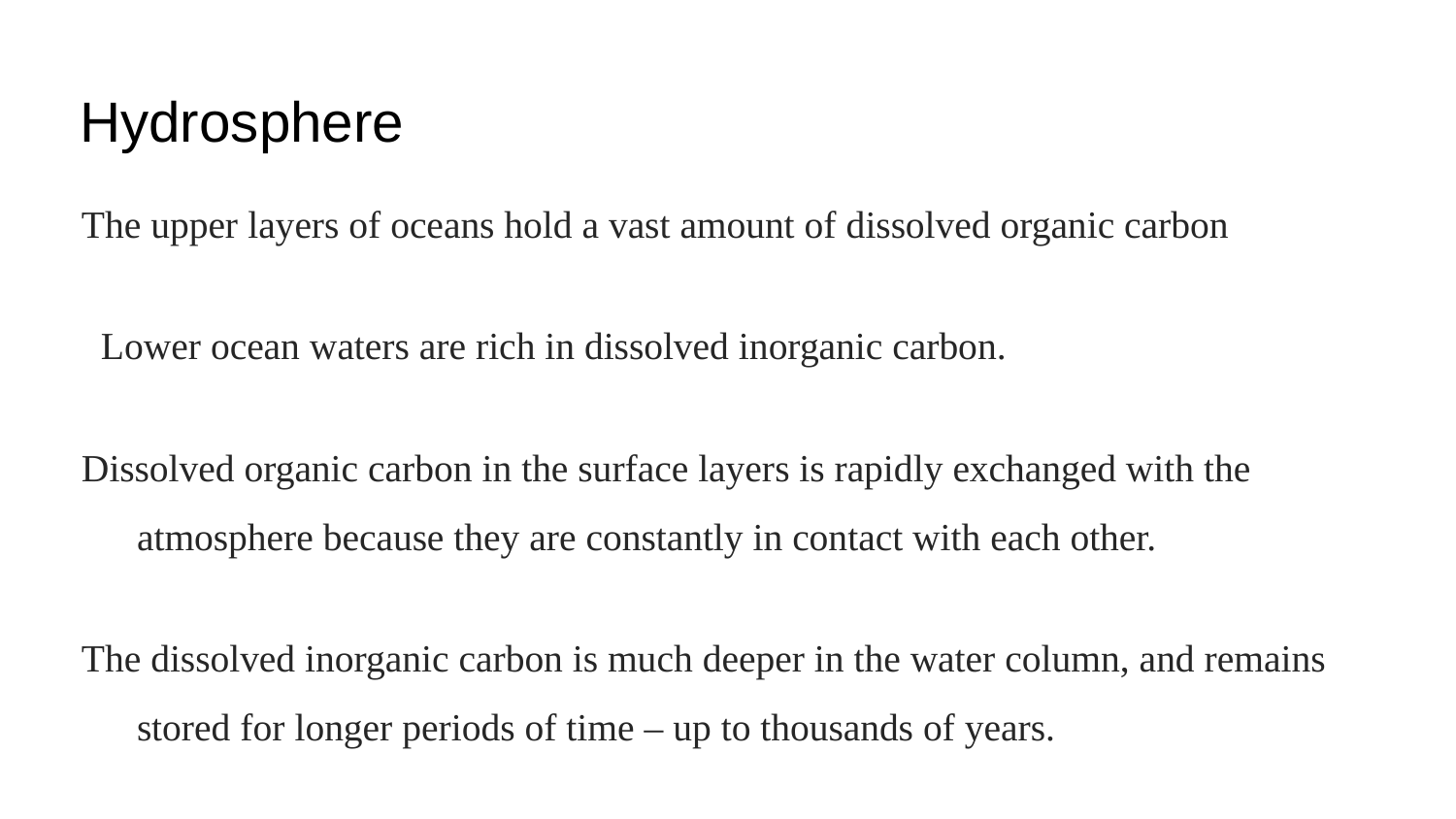

# Hydrosphere
The upper layers of oceans hold a vast amount of dissolved organic carbon
  Lower ocean waters are rich in dissolved inorganic carbon.
Dissolved organic carbon in the surface layers is rapidly exchanged with the atmosphere because they are constantly in contact with each other.
The dissolved inorganic carbon is much deeper in the water column, and remains stored for longer periods of time – up to thousands of years.
 It is the thermohaline circulation, which leads to the large scale mixing of ocean waters, which allows exchange between the upper and lower ocean layers.